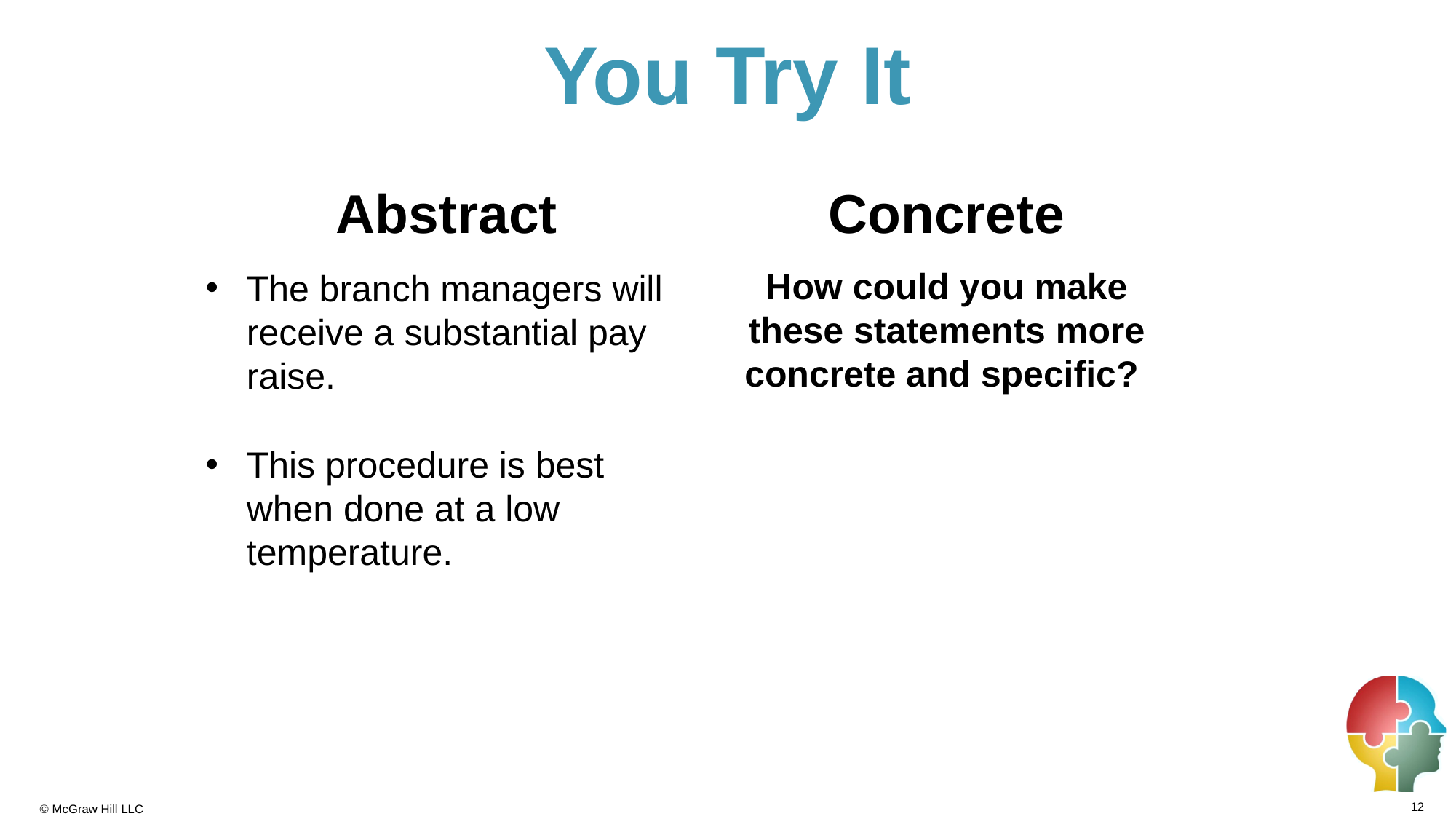

# You Try It
Abstract
The branch managers will receive a substantial pay raise.
This procedure is best when done at a low temperature.
Concrete
How could you make these statements more concrete and specific?
12